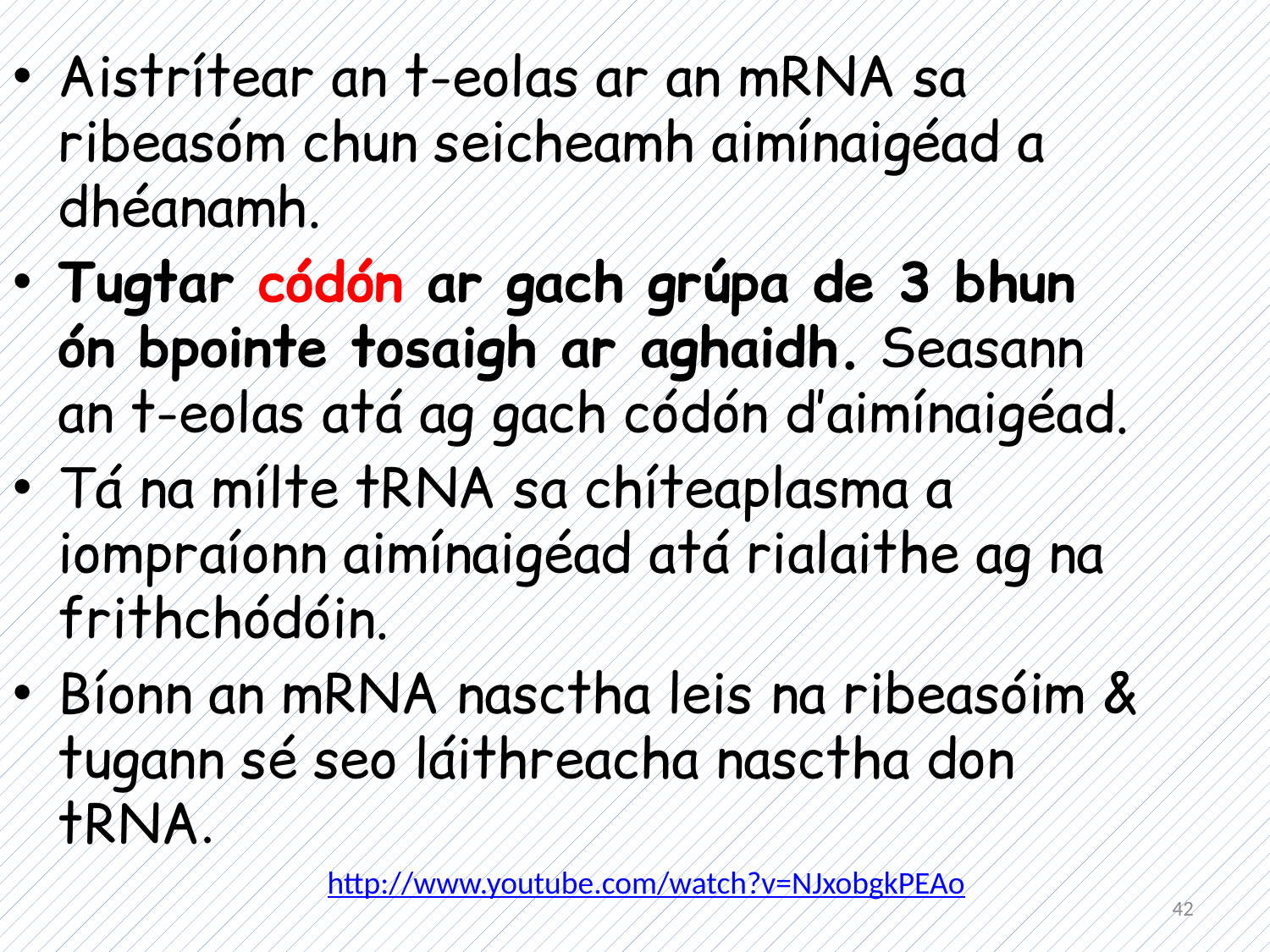

Aistrítear an t-eolas ar an mRNA sa ribeasóm chun seicheamh aimínaigéad a dhéanamh.
Tugtar códón ar gach grúpa de 3 bhun ón bpointe tosaigh ar aghaidh. Seasann an t-eolas atá ag gach códón d’aimínaigéad.
Tá na mílte tRNA sa chíteaplasma a iompraíonn aimínaigéad atá rialaithe ag na frithchódóin.
Bíonn an mRNA nasctha leis na ribeasóim & tugann sé seo láithreacha nasctha don tRNA.

http://www.youtube.com/watch?v=NJxobgkPEAo

42